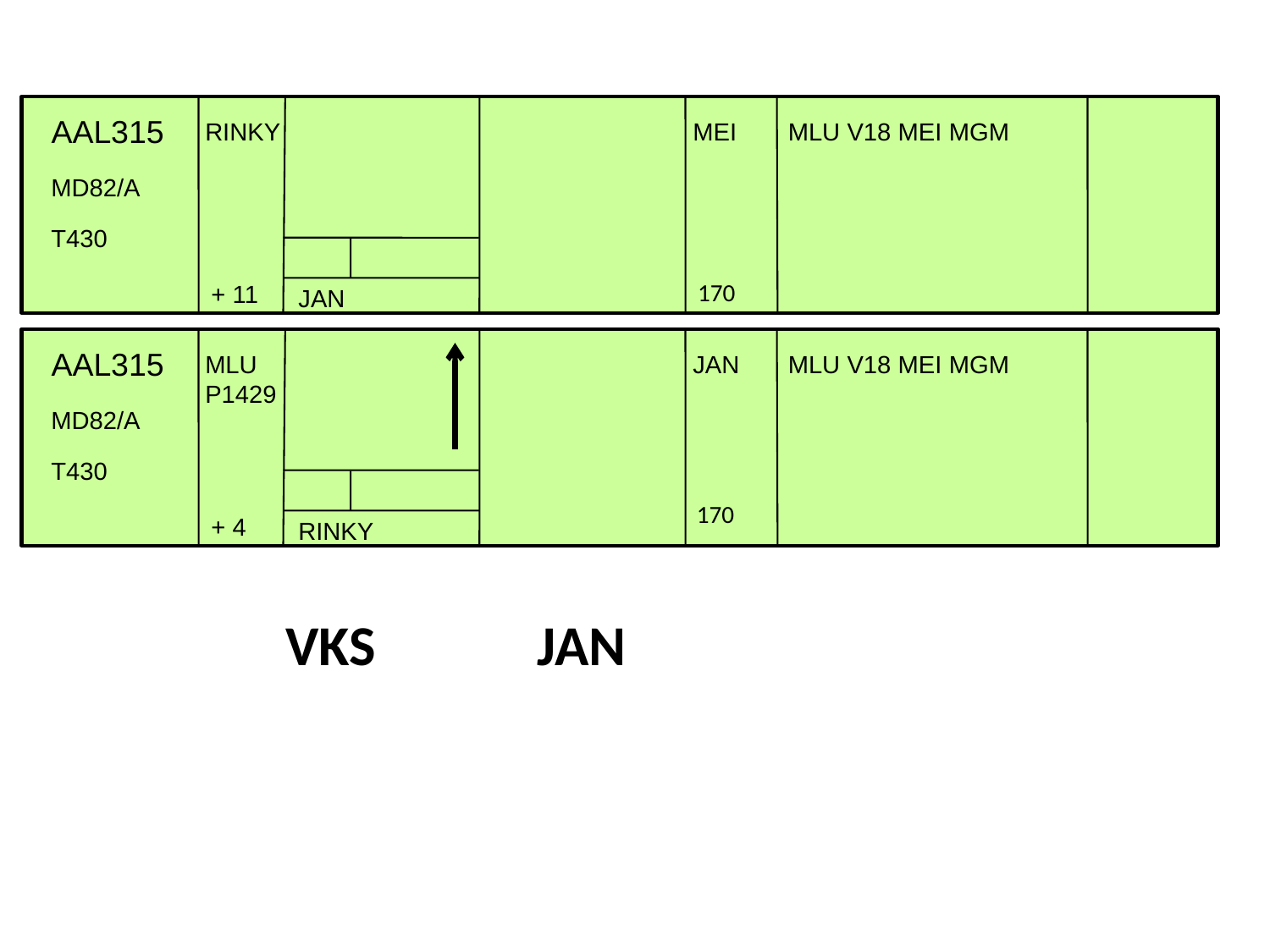

AAL315
RINKY

  MEI

MLU V18 MEI MGM

MD82/A

T430

170
+ 11
JAN

AAL315
MLU
P1429

  JAN

MLU V18 MEI MGM

MD82/A

T430

170
+ 4
RINKY

VKS
JAN